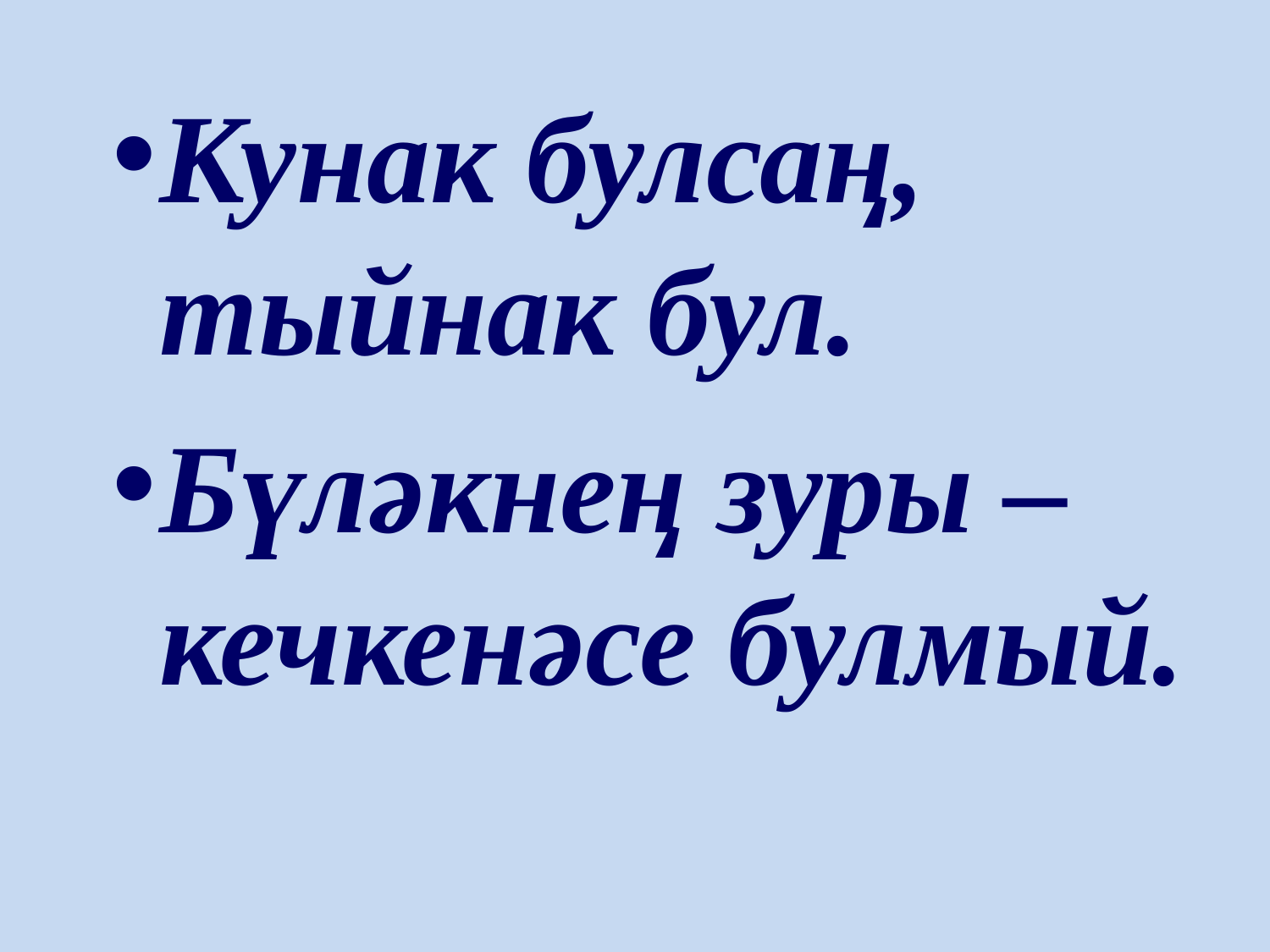

Кунак булсаң, тыйнак бул.
Бүләкнең зуры – кечкенәсе булмый.